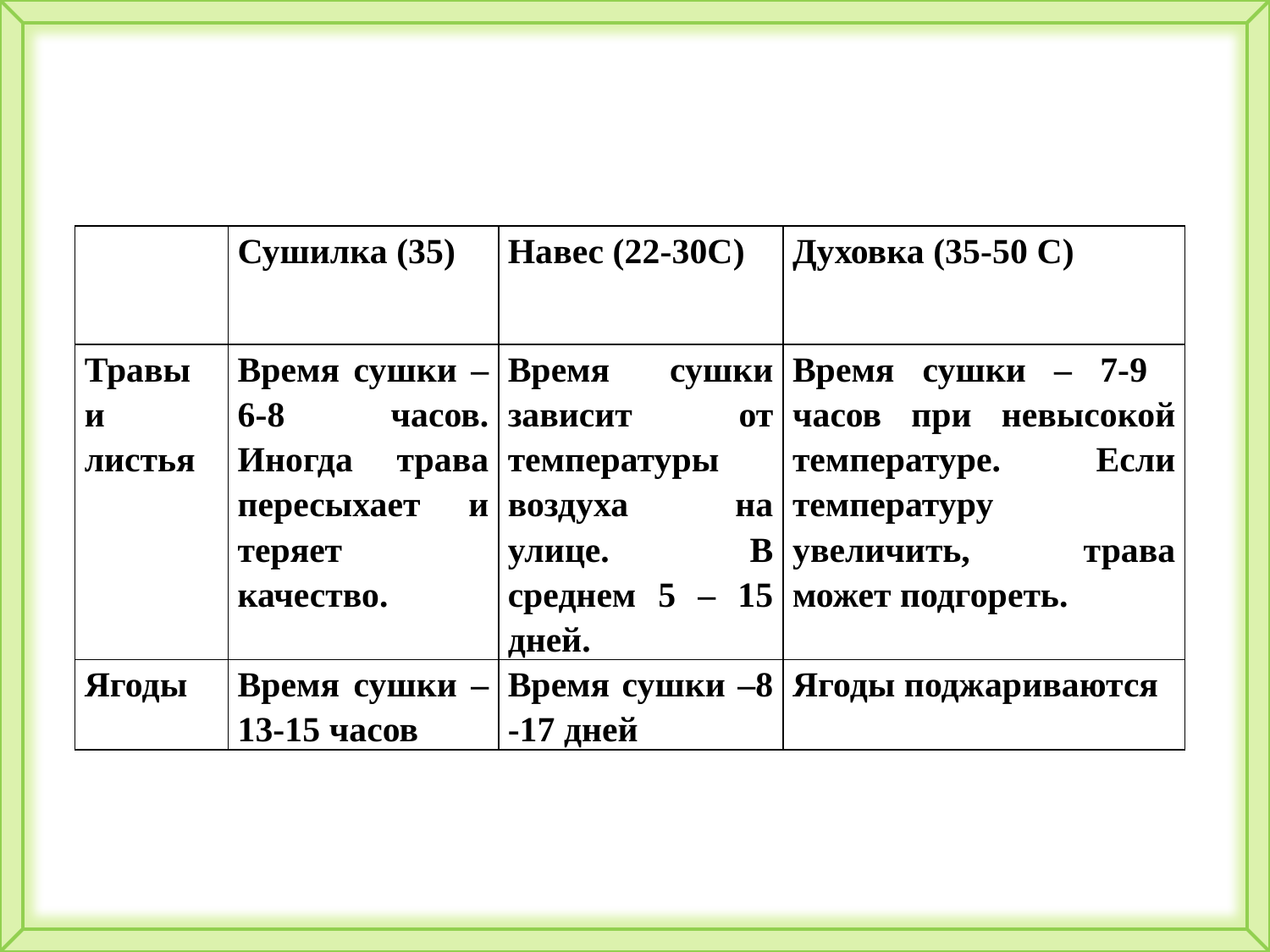

|  | Сушилка (35) | Навес (22-30С) | Духовка (35-50 С) |
| --- | --- | --- | --- |
| Травы и листья | Время сушки – 6-8 часов. Иногда трава пересыхает и теряет качество. | Время сушки зависит от температуры воздуха на улице. В среднем 5 – 15 дней. | Время сушки – 7-9 часов при невысокой температуре. Если температуру увеличить, трава может подгореть. |
| Ягоды | Время сушки – 13-15 часов | Время сушки –8 -17 дней | Ягоды поджариваются |